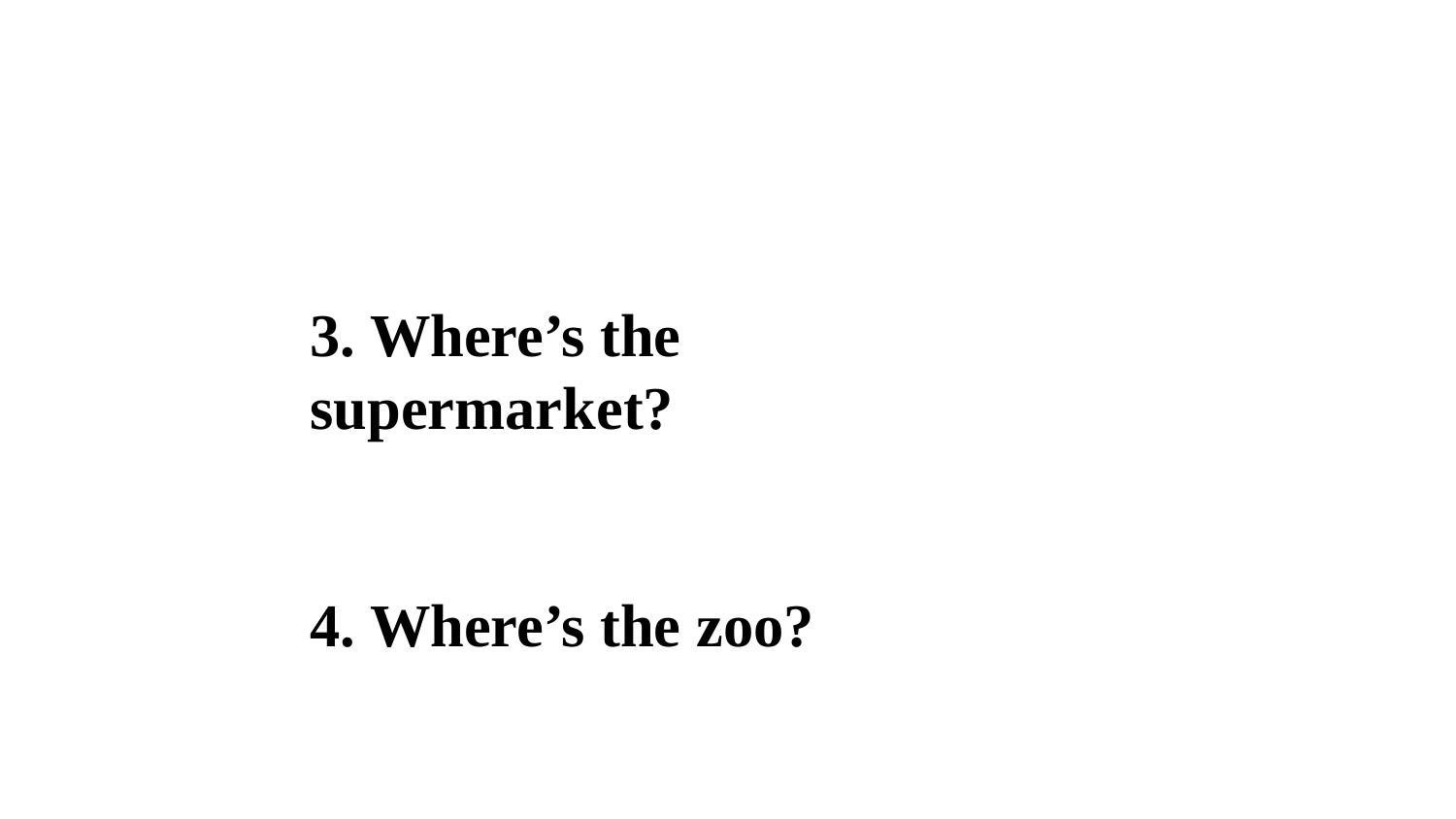

3. Where’s the supermarket?

4. Where’s the zoo?